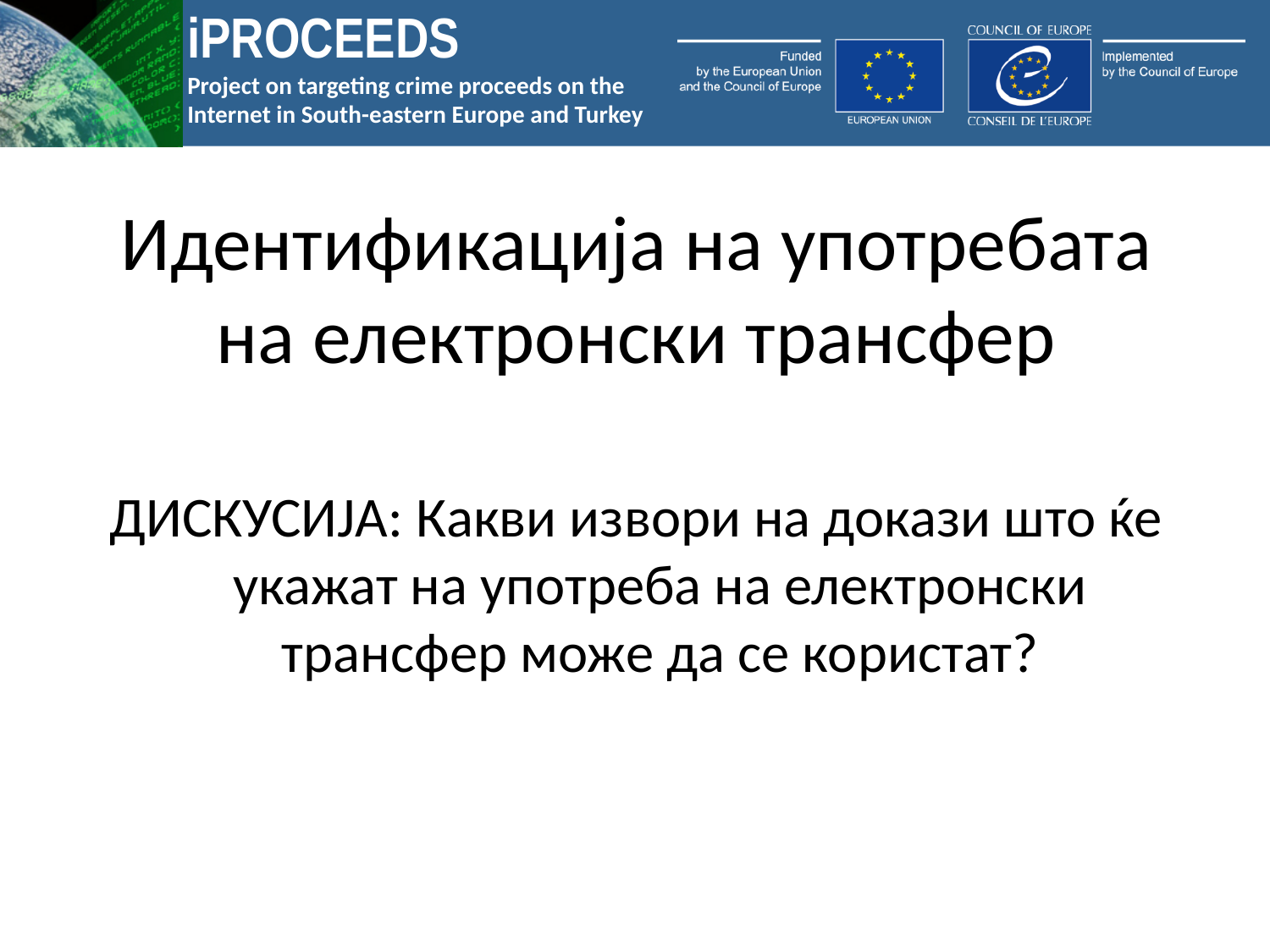

# Идентификација на употребата на електронски трансфер

ДИСКУСИЈА: Какви извори на докази што ќе укажат на употреба на електронски трансфер може да се користат?